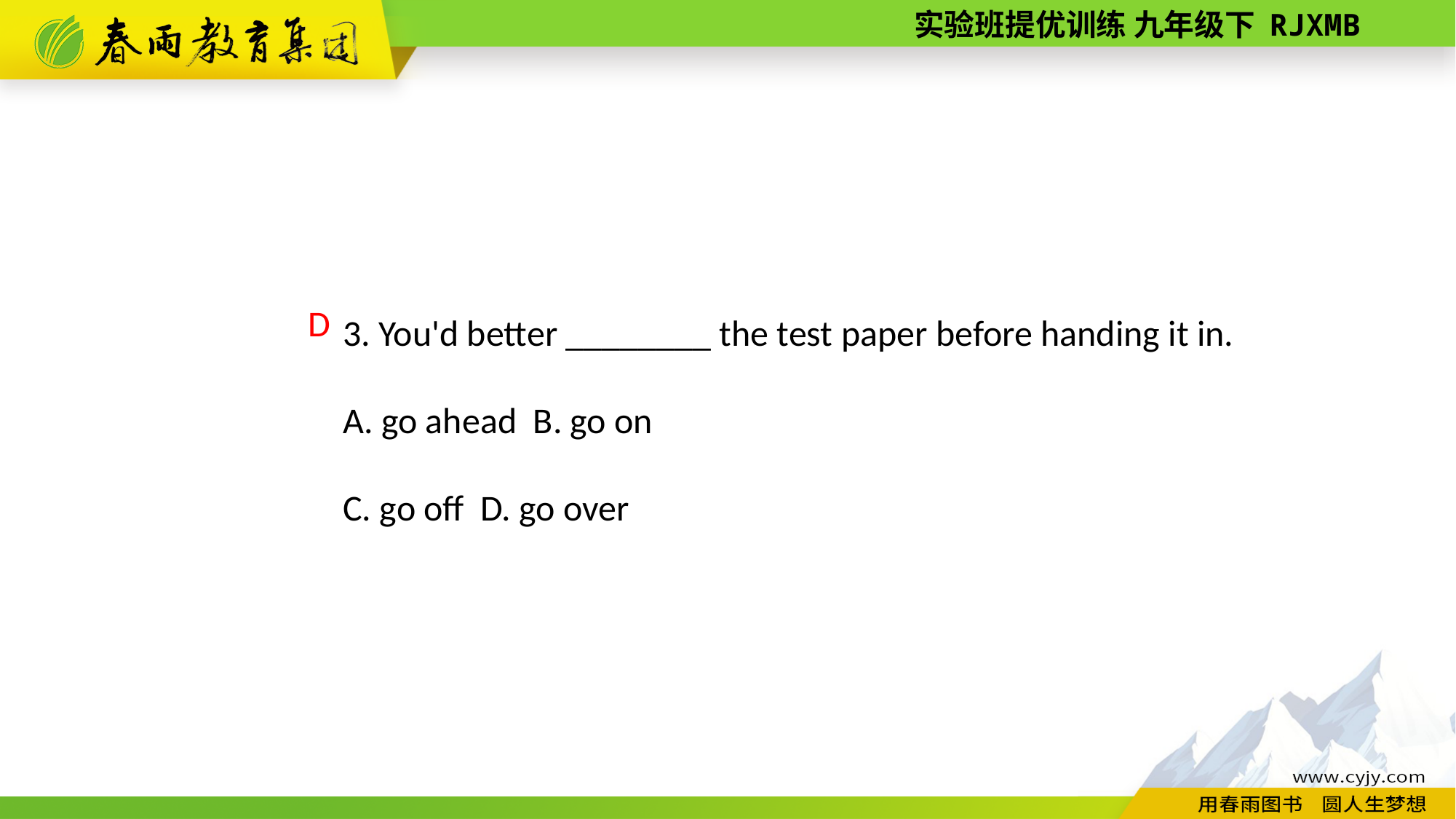

3. You'd better ________ the test paper before handing it in.
A. go ahead  B. go on
C. go off  D. go over
D